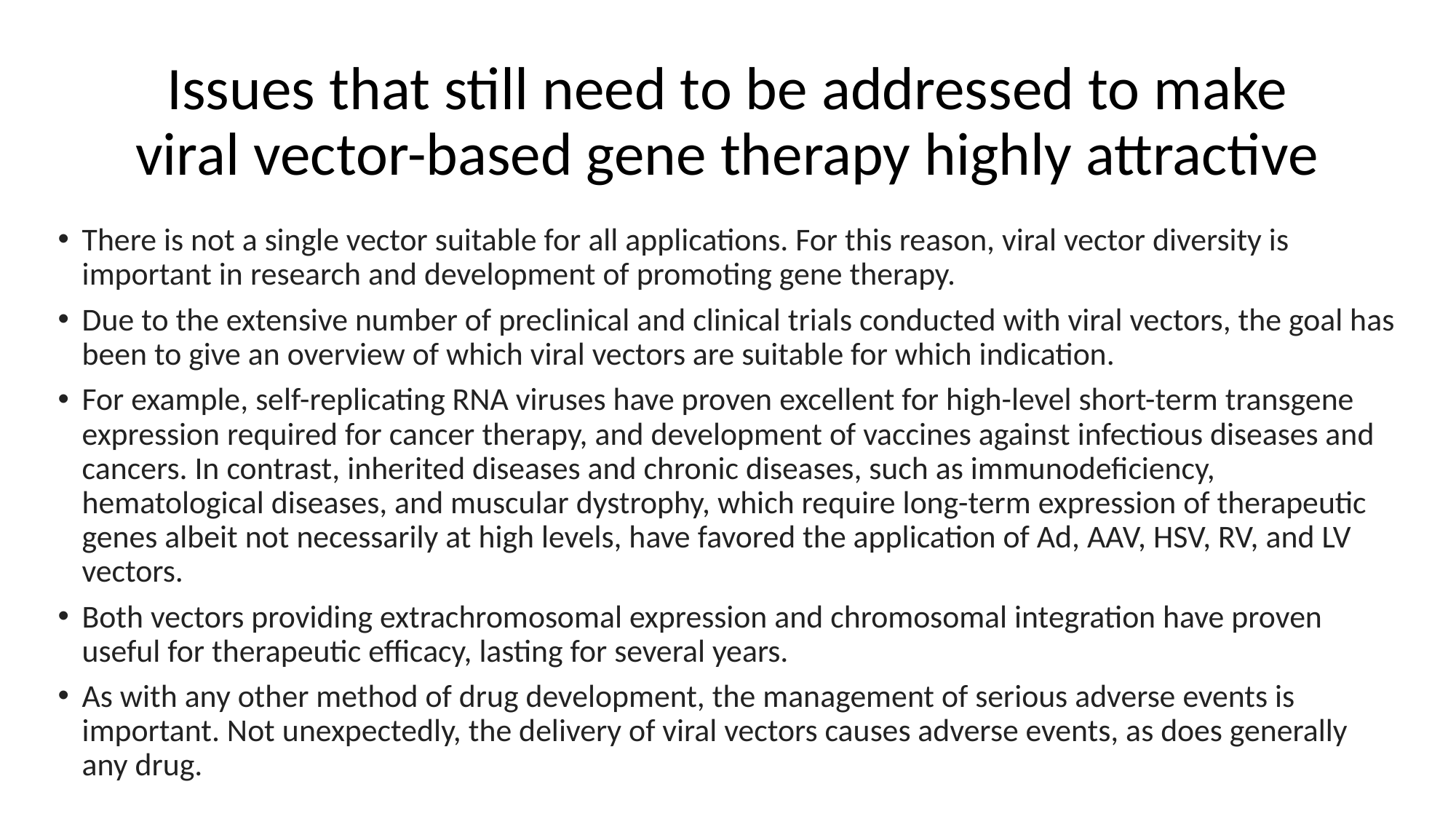

# Issues that still need to be addressed to make viral vector-based gene therapy highly attractive
There is not a single vector suitable for all applications. For this reason, viral vector diversity is important in research and development of promoting gene therapy.
Due to the extensive number of preclinical and clinical trials conducted with viral vectors, the goal has been to give an overview of which viral vectors are suitable for which indication.
For example, self-replicating RNA viruses have proven excellent for high-level short-term transgene expression required for cancer therapy, and development of vaccines against infectious diseases and cancers. In contrast, inherited diseases and chronic diseases, such as immunodeficiency, hematological diseases, and muscular dystrophy, which require long-term expression of therapeutic genes albeit not necessarily at high levels, have favored the application of Ad, AAV, HSV, RV, and LV vectors.
Both vectors providing extrachromosomal expression and chromosomal integration have proven useful for therapeutic efficacy, lasting for several years.
As with any other method of drug development, the management of serious adverse events is important. Not unexpectedly, the delivery of viral vectors causes adverse events, as does generally any drug.